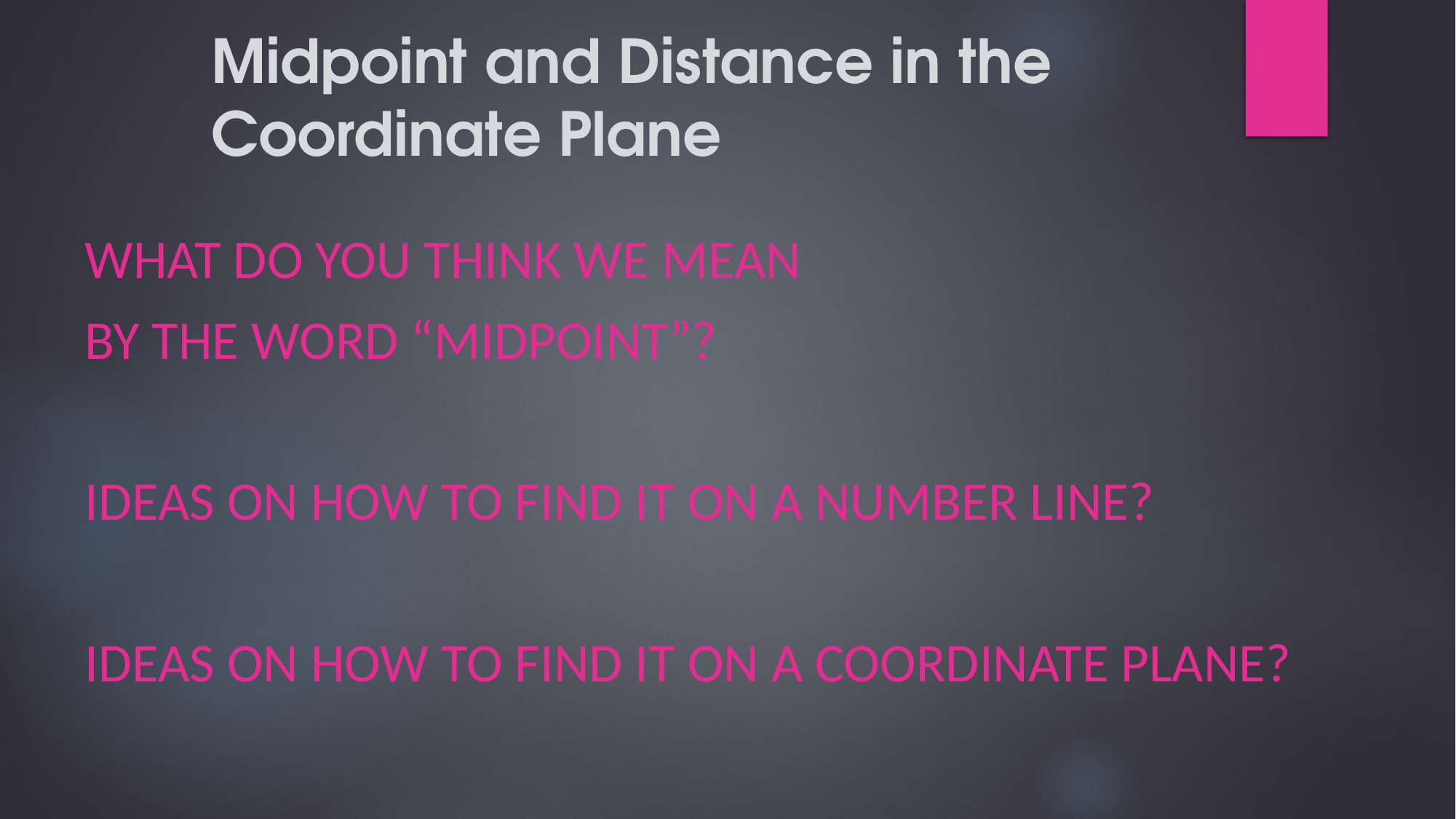

# Midpoint and Distance in the Coordinate Plane
What do you think we mean
by the word “midpoint”?

Ideas on how to find it on a number line?

Ideas on how to find it on a coordinate plane?